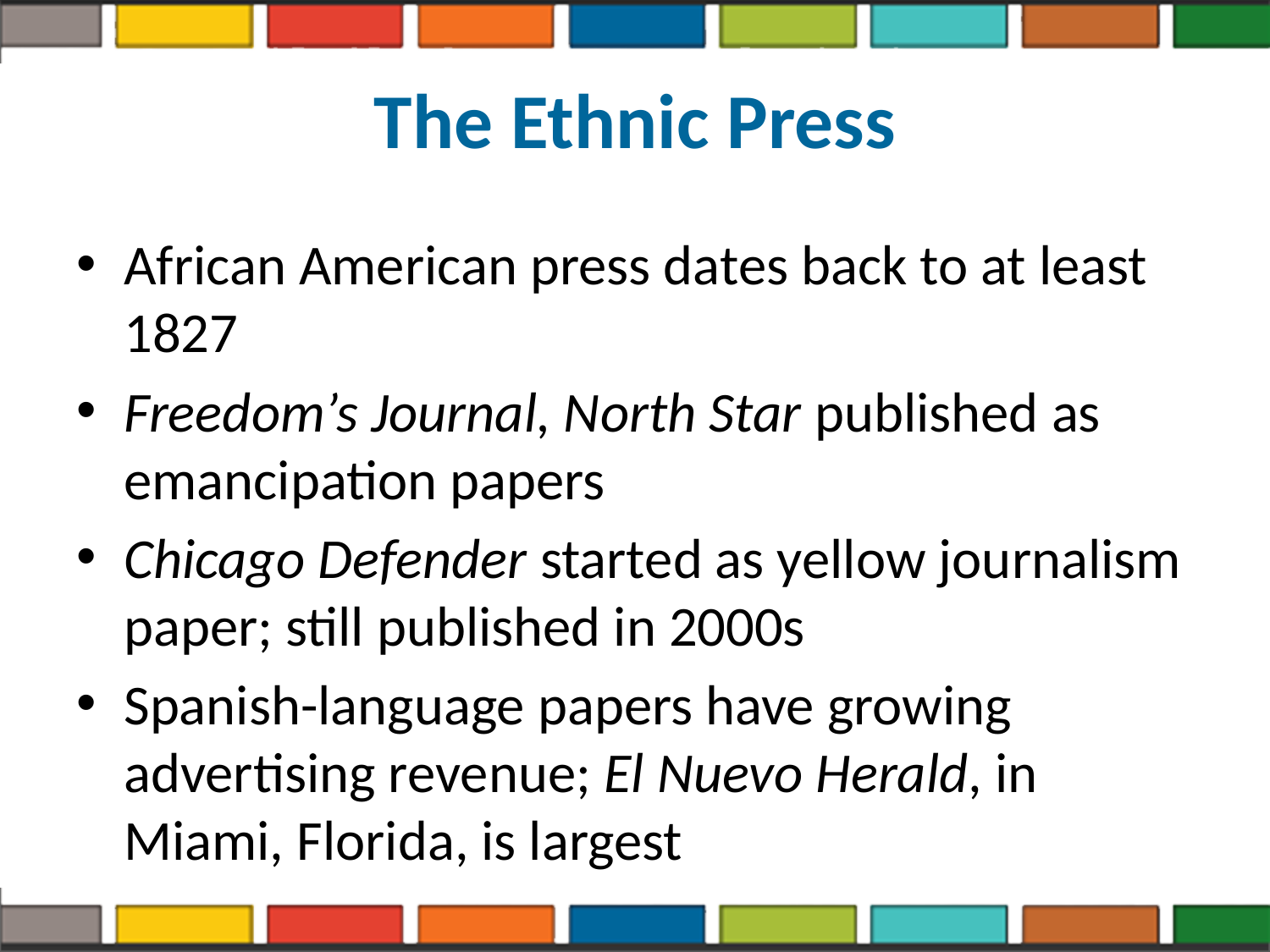

# The Ethnic Press
African American press dates back to at least 1827
Freedom’s Journal, North Star published as emancipation papers
Chicago Defender started as yellow journalism paper; still published in 2000s
Spanish-language papers have growing advertising revenue; El Nuevo Herald, in Miami, Florida, is largest